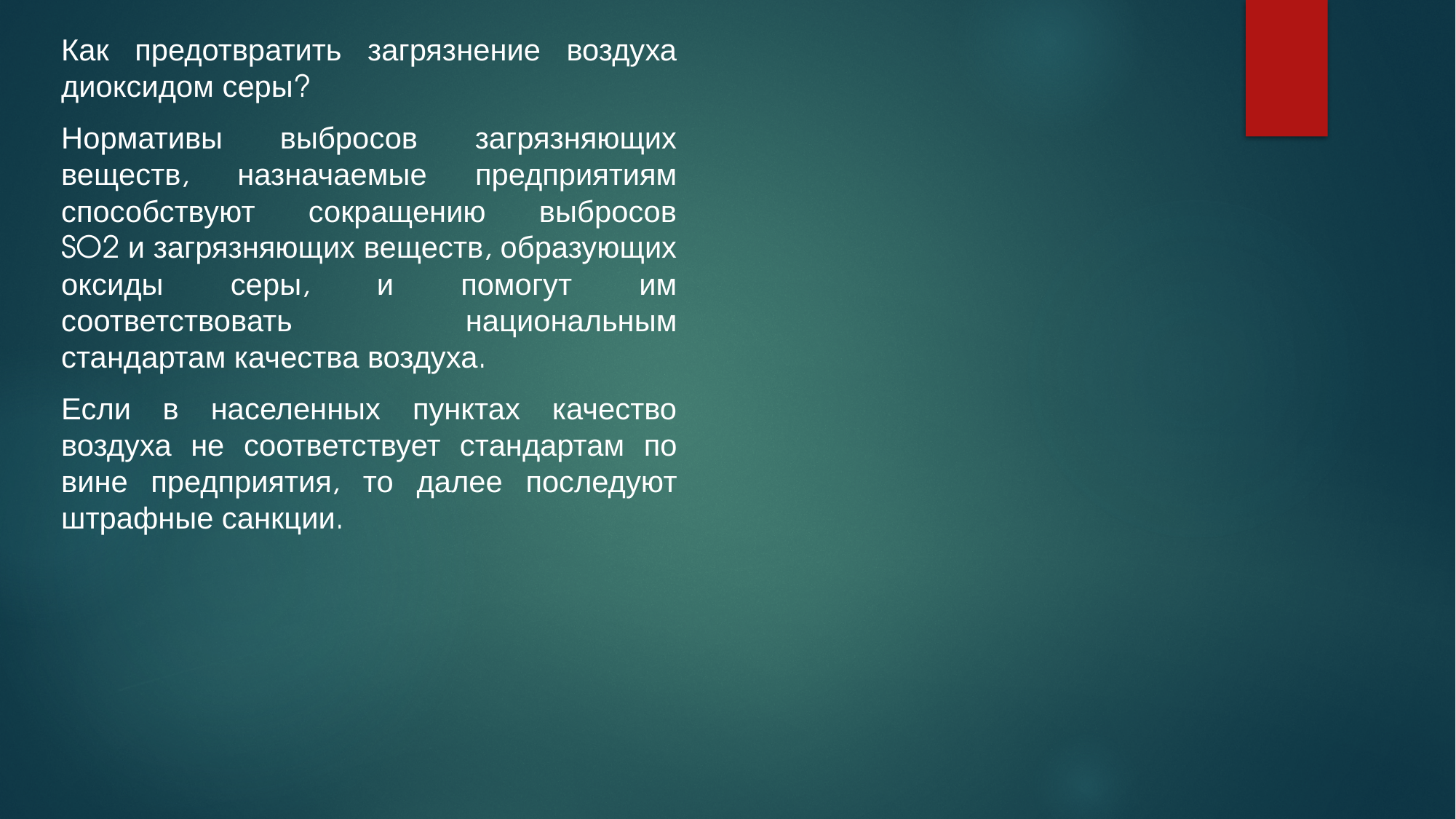

Как предотвратить загрязнение воздуха диоксидом серы?
Нормативы выбросов загрязняющих веществ, назначаемые предприятиям способствуют сокращению выбросов SO2 и загрязняющих веществ, образующих оксиды серы, и помогут им соответствовать национальным стандартам качества воздуха.
Если в населенных пунктах качество воздуха не соответствует стандартам по вине предприятия, то далее последуют штрафные санкции.